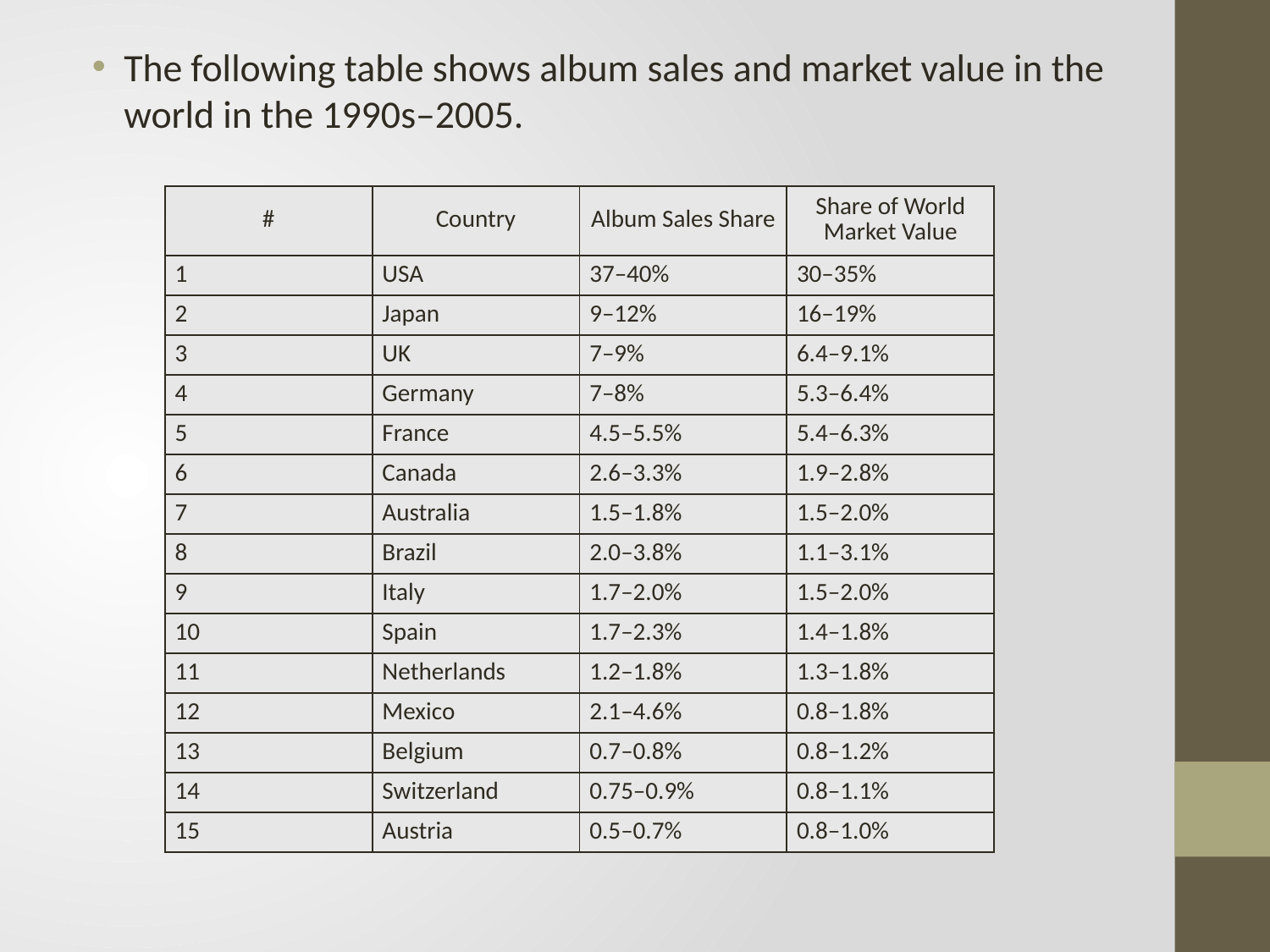

The following table shows album sales and market value in the world in the 1990s–2005.

| # | Country | Album Sales Share | Share of World Market Value |
| --- | --- | --- | --- |
| 1 | USA | 37–40% | 30–35% |
| 2 | Japan | 9–12% | 16–19% |
| 3 | UK | 7–9% | 6.4–9.1% |
| 4 | Germany | 7–8% | 5.3–6.4% |
| 5 | France | 4.5–5.5% | 5.4–6.3% |
| 6 | Canada | 2.6–3.3% | 1.9–2.8% |
| 7 | Australia | 1.5–1.8% | 1.5–2.0% |
| 8 | Brazil | 2.0–3.8% | 1.1–3.1% |
| 9 | Italy | 1.7–2.0% | 1.5–2.0% |
| 10 | Spain | 1.7–2.3% | 1.4–1.8% |
| 11 | Netherlands | 1.2–1.8% | 1.3–1.8% |
| 12 | Mexico | 2.1–4.6% | 0.8–1.8% |
| 13 | Belgium | 0.7–0.8% | 0.8–1.2% |
| 14 | Switzerland | 0.75–0.9% | 0.8–1.1% |
| 15 | Austria | 0.5–0.7% | 0.8–1.0% |